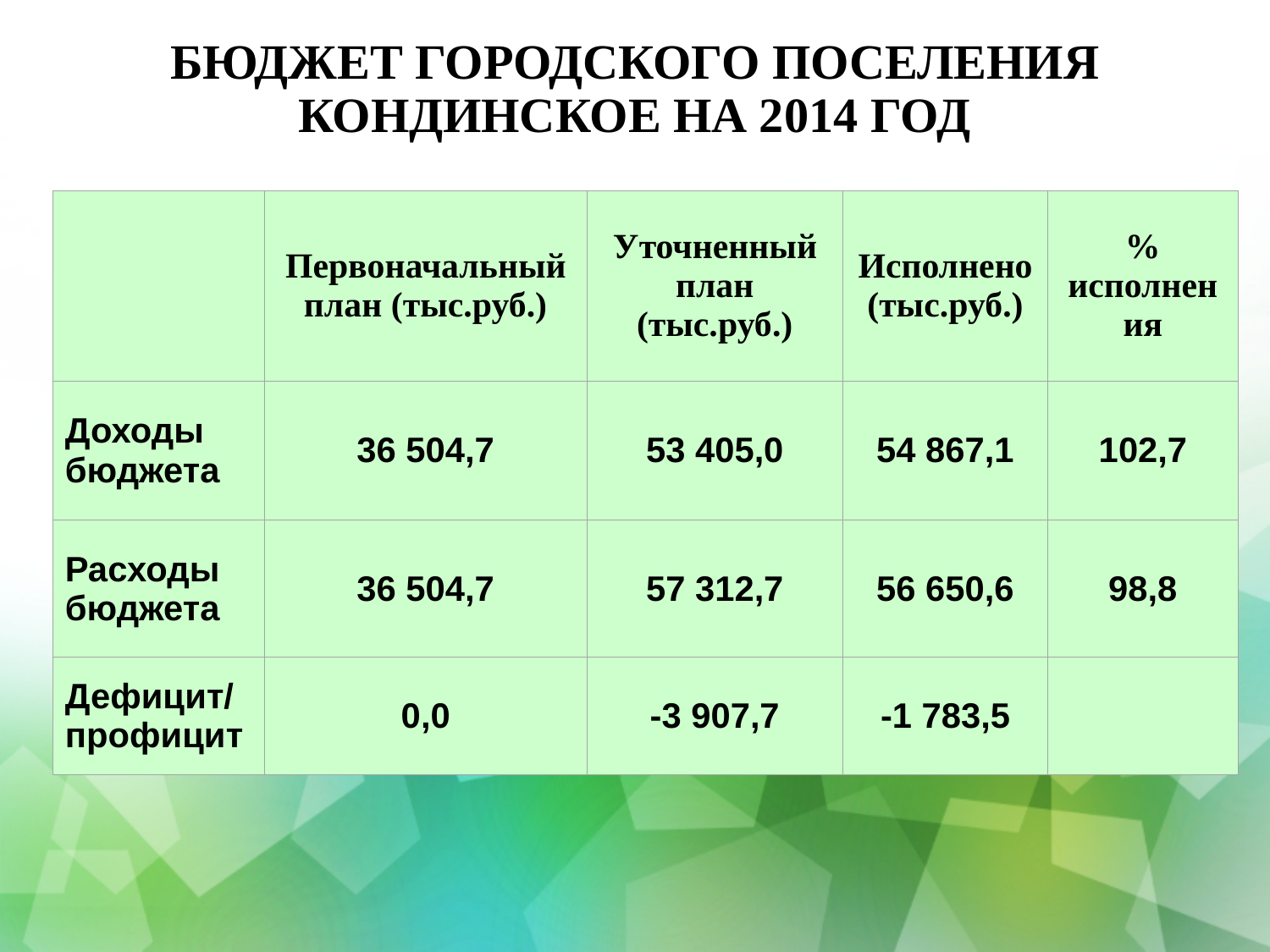

# Бюджет городского поселения Кондинское на 2014 год
|  | Первоначальный план (тыс.руб.) | Уточненный план (тыс.руб.) | Исполнено (тыс.руб.) | % исполнения |
| --- | --- | --- | --- | --- |
| Доходы бюджета | 36 504,7 | 53 405,0 | 54 867,1 | 102,7 |
| Расходы бюджета | 36 504,7 | 57 312,7 | 56 650,6 | 98,8 |
| Дефицит/ профицит | 0,0 | -3 907,7 | -1 783,5 |  |